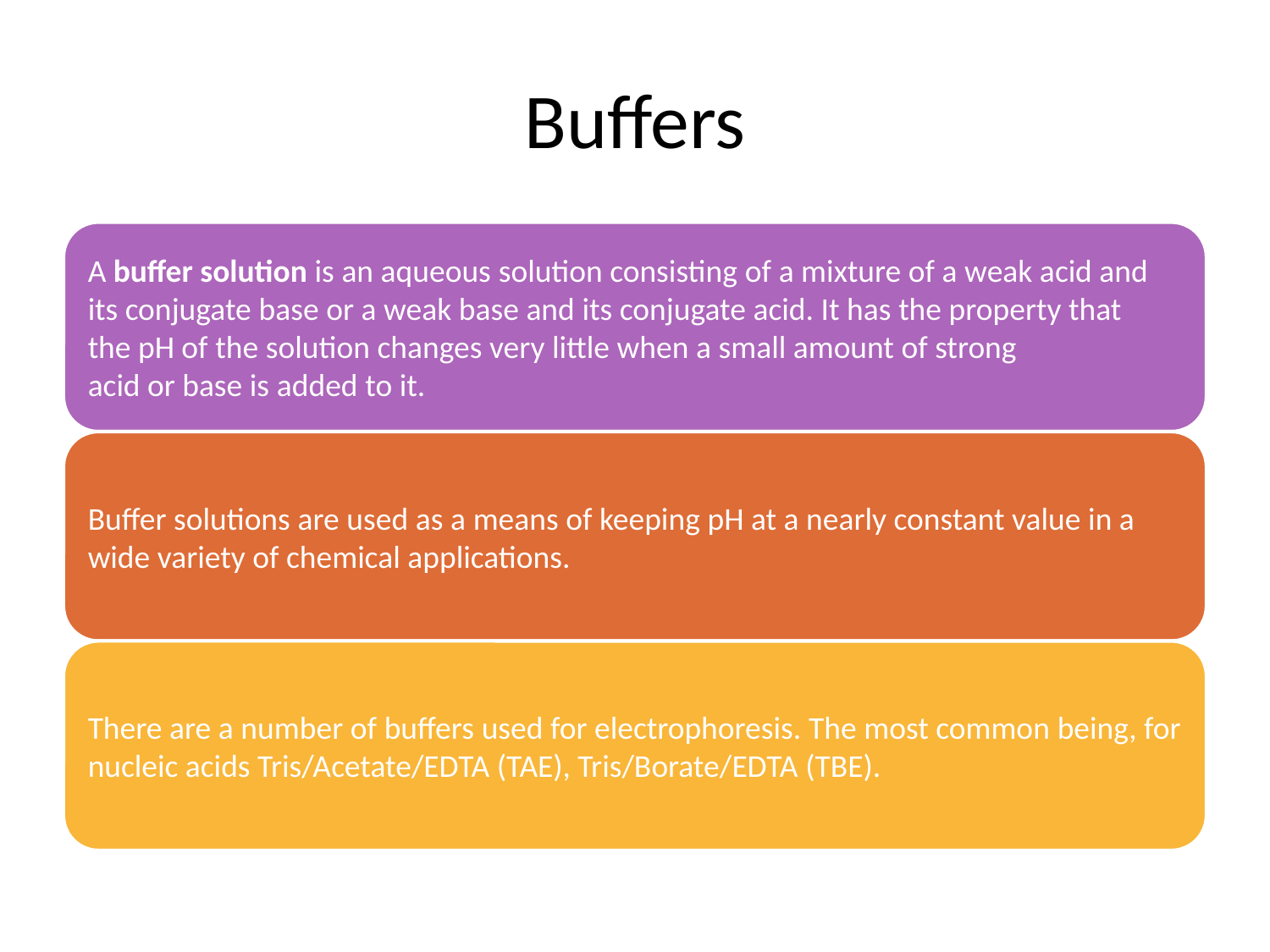

# Buffers
A buffer solution is an aqueous solution consisting of a mixture of a weak acid and its conjugate base or a weak base and its conjugate acid. It has the property that the pH of the solution changes very little when a small amount of strong acid or base is added to it.
Buffer solutions are used as a means of keeping pH at a nearly constant value in a wide variety of chemical applications.
There are a number of buffers used for electrophoresis. The most common being, for nucleic acids Tris/Acetate/EDTA (TAE), Tris/Borate/EDTA (TBE).